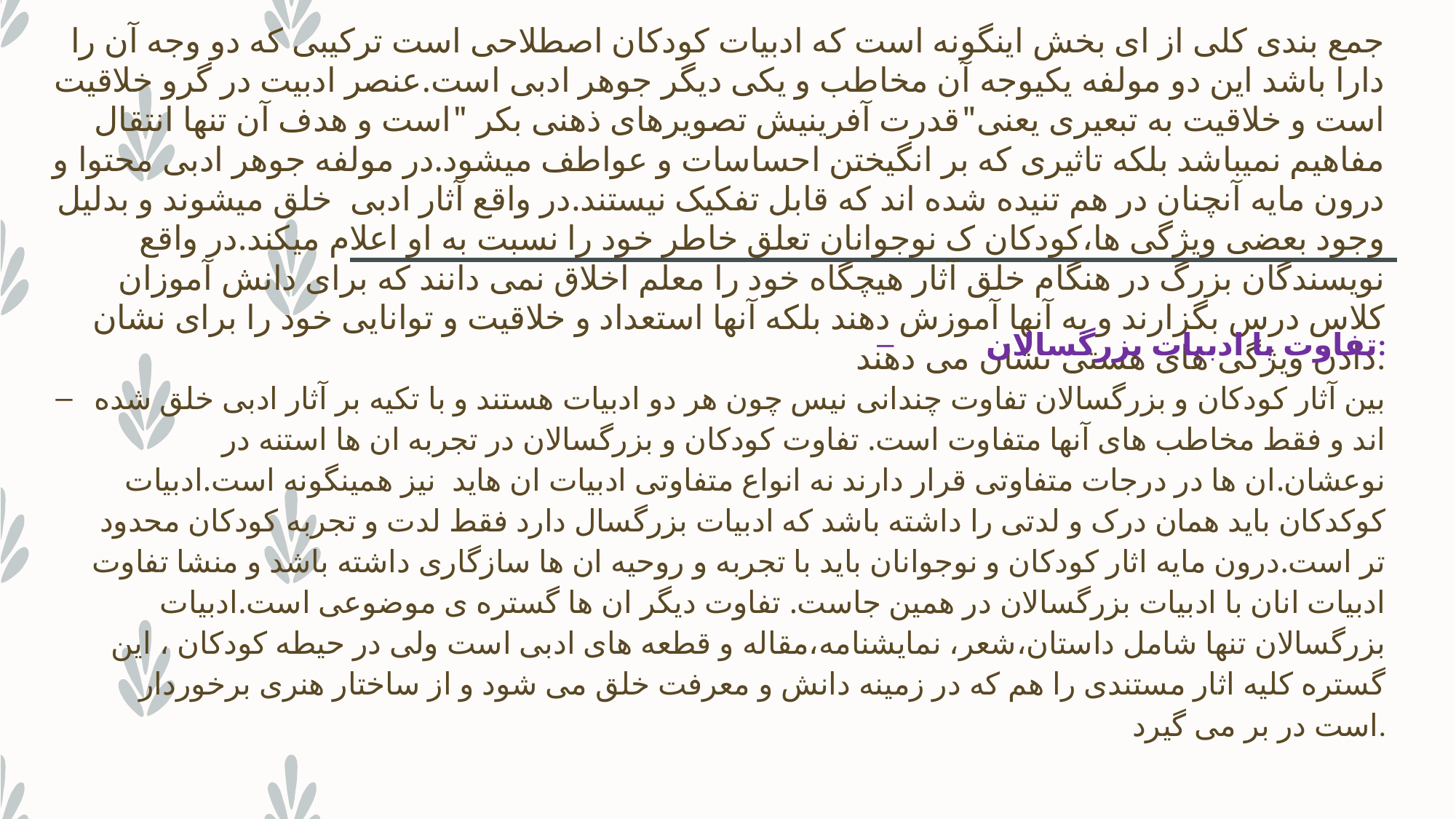

# جمع بندی کلی از ای بخش اینگونه است که ادبیات کودکان اصطلاحی است ترکیبی که دو وجه آن را دارا باشد این دو مولفه یکیوجه آن مخاطب و یکی دیگر جوهر ادبی است.عنصر ادبیت در گرو خلاقیت است و خلاقیت به تبعیری یعنی"قدرت آفرینیش تصویرهای ذهنی بکر "است و هدف آن تنها انتقال مفاهیم نمیباشد بلکه تاثیری که بر انگیختن احساسات و عواطف میشود.در مولفه جوهر ادبی محتوا و درون مایه آنچنان در هم تنیده شده اند که قابل تفکیک نیستند.در واقع آثار ادبی  خلق میشوند و بدلیل وجود بعضی ویژگی ها،کودکان ک نوجوانان تعلق خاطر خود را نسبت به او اعلام میکند.در واقع نویسندگان بزرگ در هنگام خلق آثار هیچگاه خود را معلم اخلاق نمی دانند که برای دانش آموزان کلاس درس بگزارند و به آنها آموزش دهند بلکه آنها استعداد و خلاقیت و توانایی خود را برای نشان دادن ویژگی های هستی نشان می دهند.
تفاوت با ادبیات بزرگسالان:
بین آثار کودکان و بزرگسالان تفاوت چندانی نیس چون هر دو ادبیات هستند و با تکیه بر آثار ادبی خلق شده اند و فقط مخاطب های آنها متفاوت است. تفاوت کودکان و بزرگسالان در تجربه ان ها استنه در نوعشان.ان ها در درجات متفاوتی قرار دارند نه انواع متفاوتی ادبیات ان هاید  نیز همینگونه است.ادبیات کوکدکان باید همان درک و لدتی را داشته باشد که ادبیات بزرگسال دارد فقط لدت و تجربه کودکان محدود تر است.درون مایه اثار کودکان و نوجوانان باید با تجربه و روحیه ان ها سازگاری داشته باشد و منشا تفاوت ادبیات انان با ادبیات بزرگسالان در همین جاست. تفاوت دیگر ان ها گستره ی موضوعی است.ادبیات بزرگسالان تنها شامل داستان،شعر، نمایشنامه،مقاله و قطعه های ادبی است ولی در حیطه کودکان ، این گستره کلیه اثار مستندی را هم که در زمینه دانش و معرفت خلق می شود و از ساختار هنری برخوردار است در بر می گیرد.